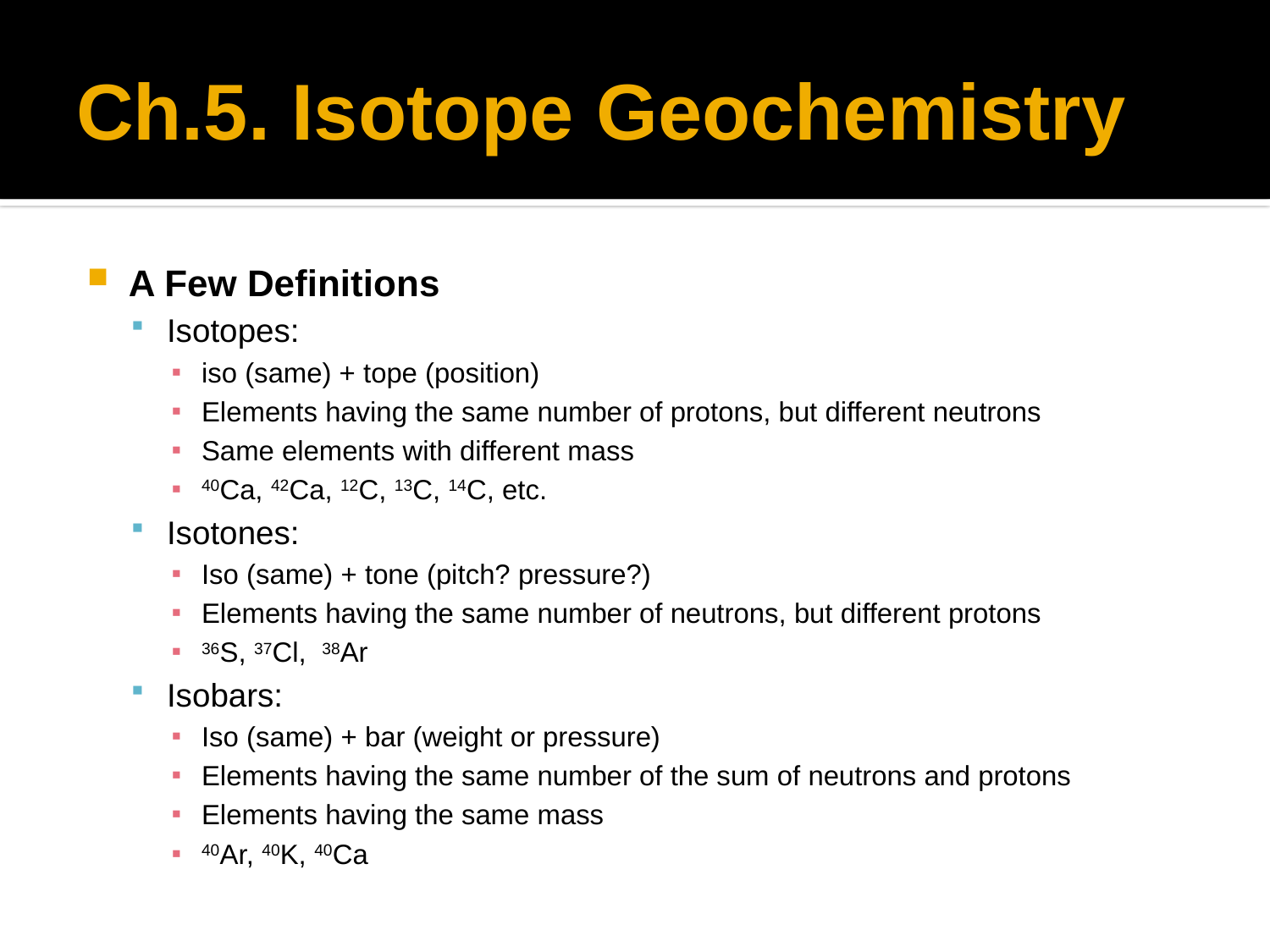

# Ch.5. Isotope Geochemistry
A Few Definitions
Isotopes:
iso (same) + tope (position)
Elements having the same number of protons, but different neutrons
Same elements with different mass
40Ca, 42Ca, 12C, 13C, 14C, etc.
Isotones:
Iso (same) + tone (pitch? pressure?)
Elements having the same number of neutrons, but different protons
36S, 37Cl,  38Ar
Isobars:
Iso (same) + bar (weight or pressure)
Elements having the same number of the sum of neutrons and protons
Elements having the same mass
40Ar, 40K, 40Ca